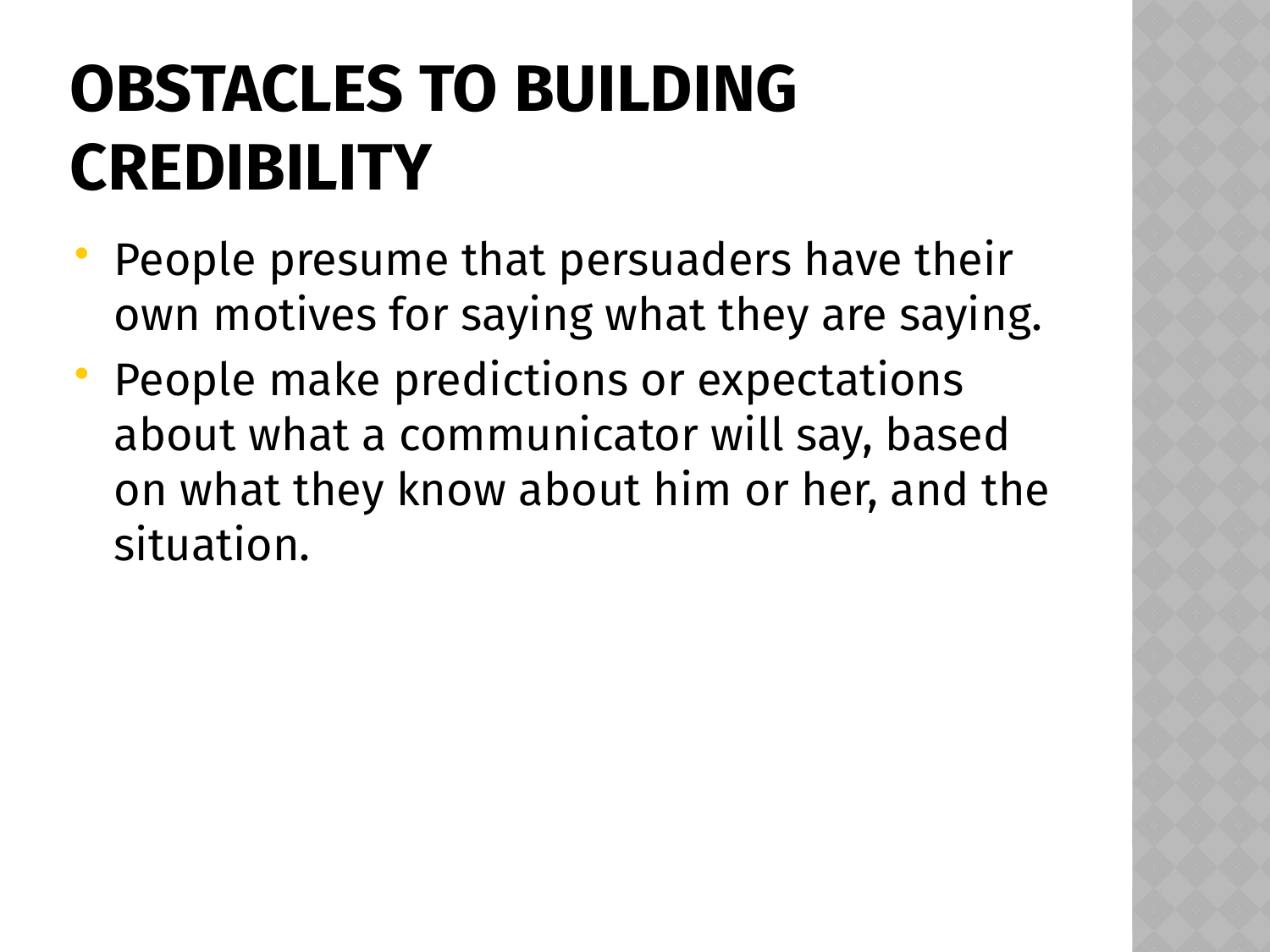

# Obstacles to building credibility
People presume that persuaders have their own motives for saying what they are saying.
People make predictions or expectations about what a communicator will say, based on what they know about him or her, and the situation.